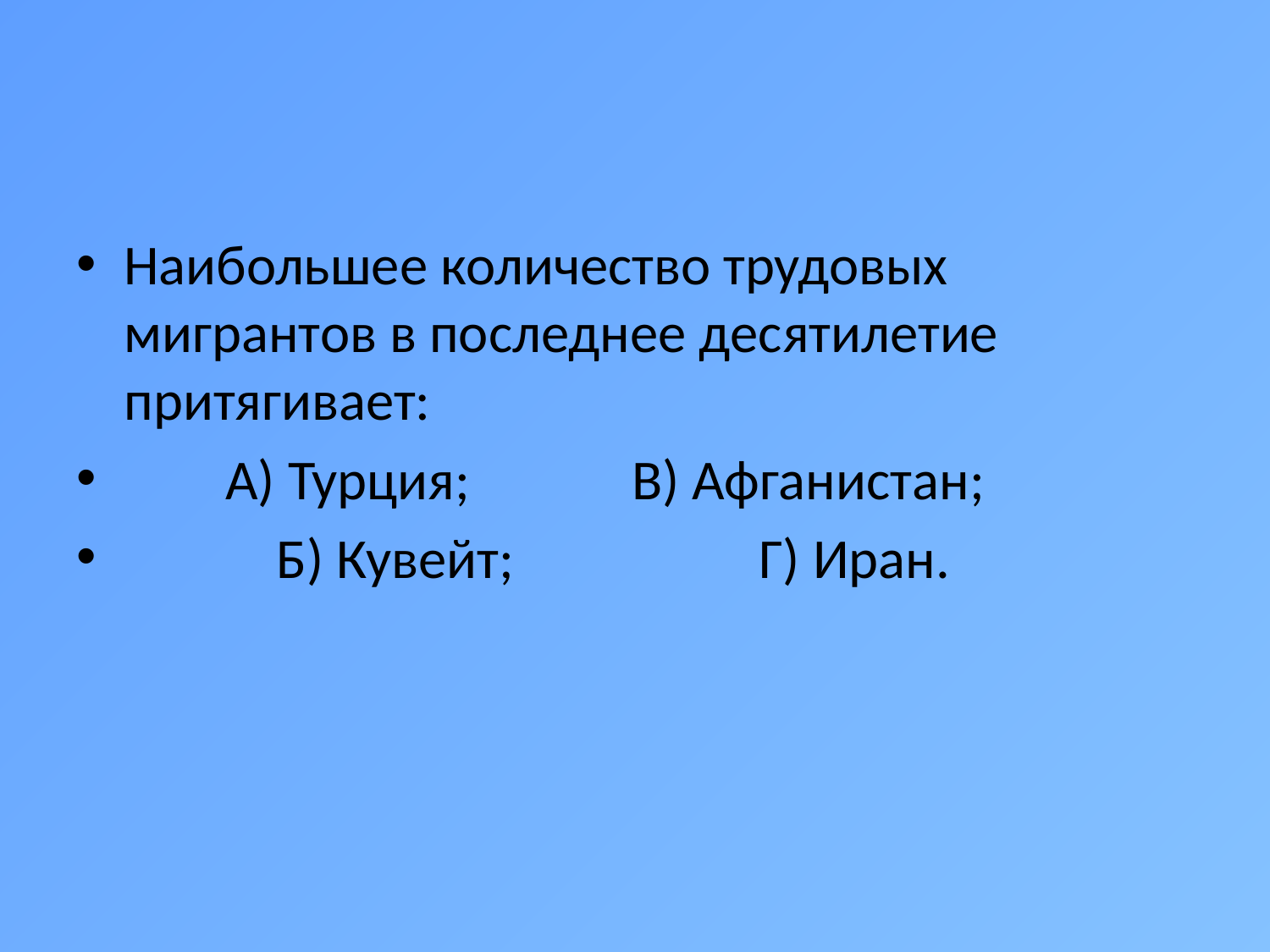

#
Наибольшее количество трудовых мигрантов в последнее десятилетие       притягивает:
        А) Турция;		В) Афганистан;
	  Б) Кувейт;		Г) Иран.